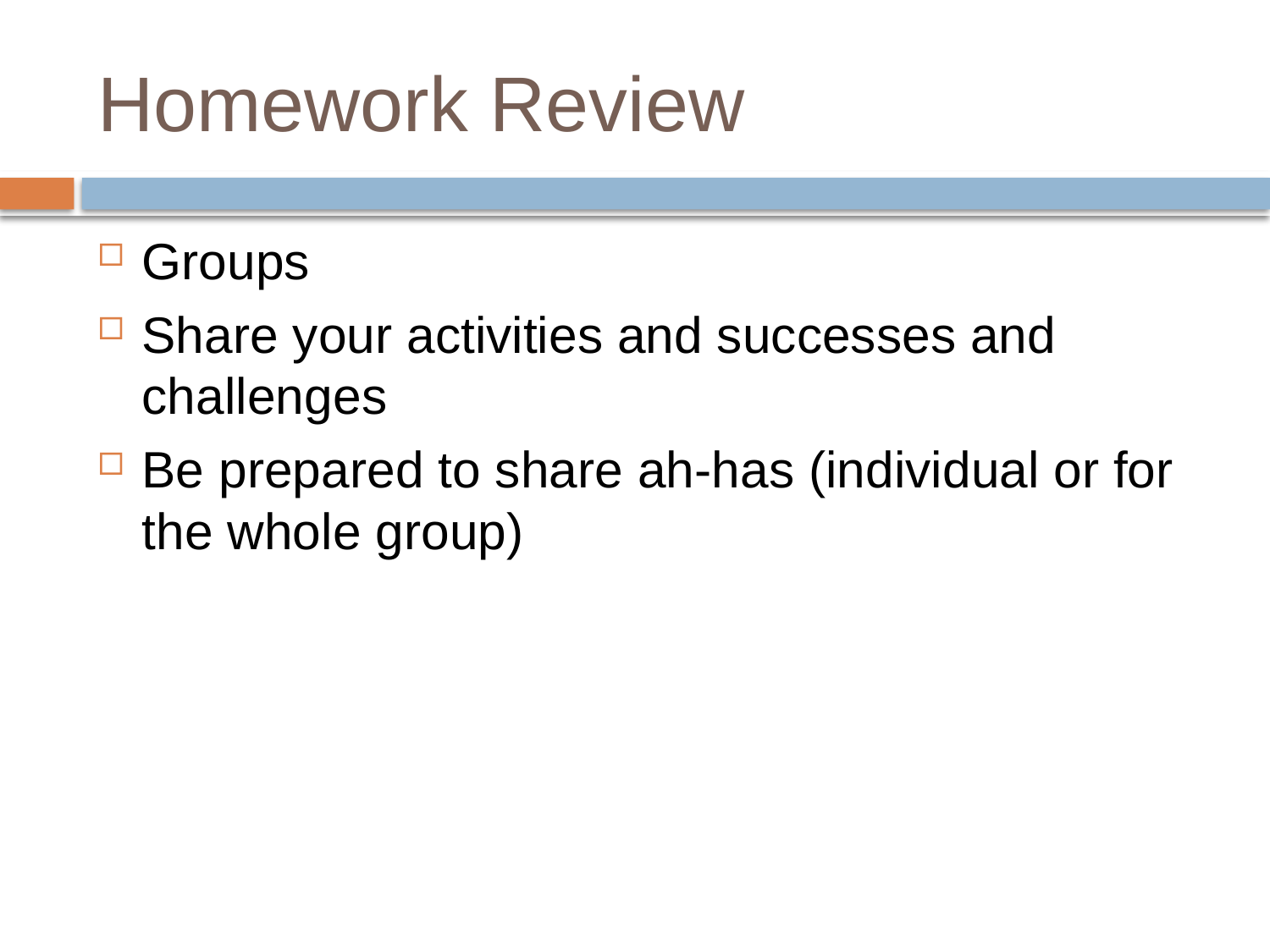

# Homework Review
Groups
Share your activities and successes and challenges
Be prepared to share ah-has (individual or for the whole group)